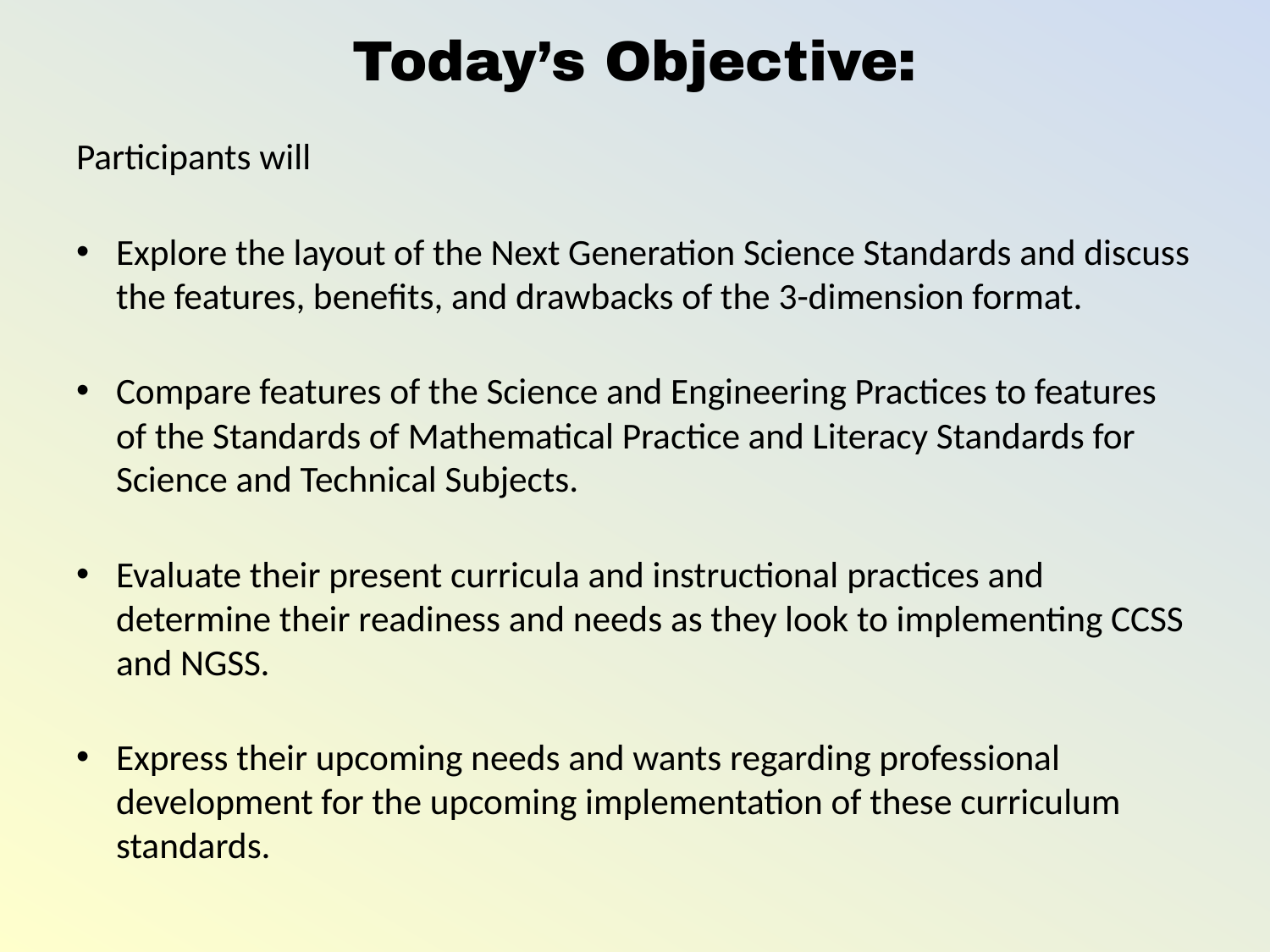

# Today’s Objective:
Participants will
Explore the layout of the Next Generation Science Standards and discuss the features, benefits, and drawbacks of the 3-dimension format.
Compare features of the Science and Engineering Practices to features of the Standards of Mathematical Practice and Literacy Standards for Science and Technical Subjects.
Evaluate their present curricula and instructional practices and determine their readiness and needs as they look to implementing CCSS and NGSS.
Express their upcoming needs and wants regarding professional development for the upcoming implementation of these curriculum standards.